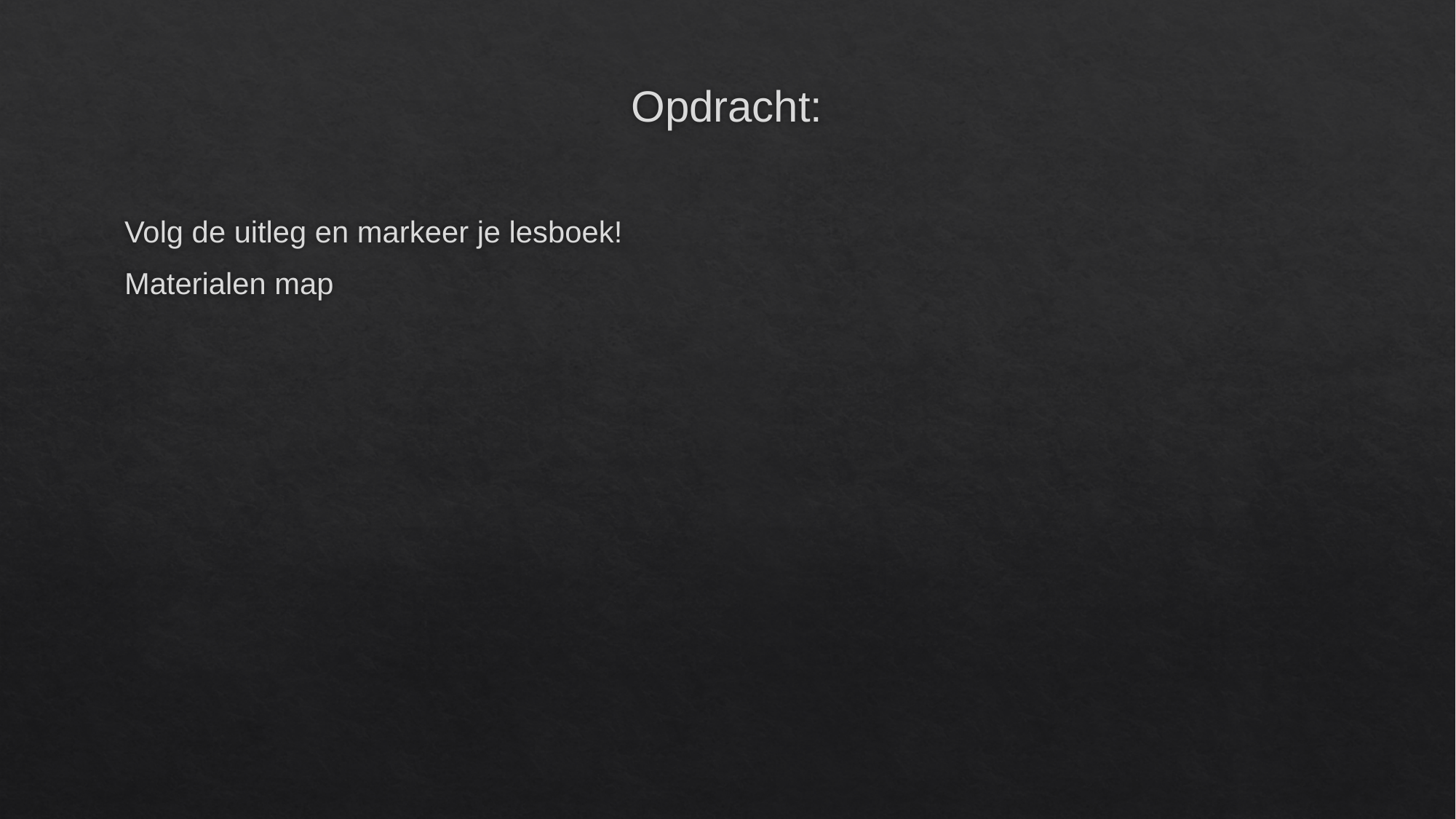

# Opdracht:
Volg de uitleg en markeer je lesboek!
Materialen map